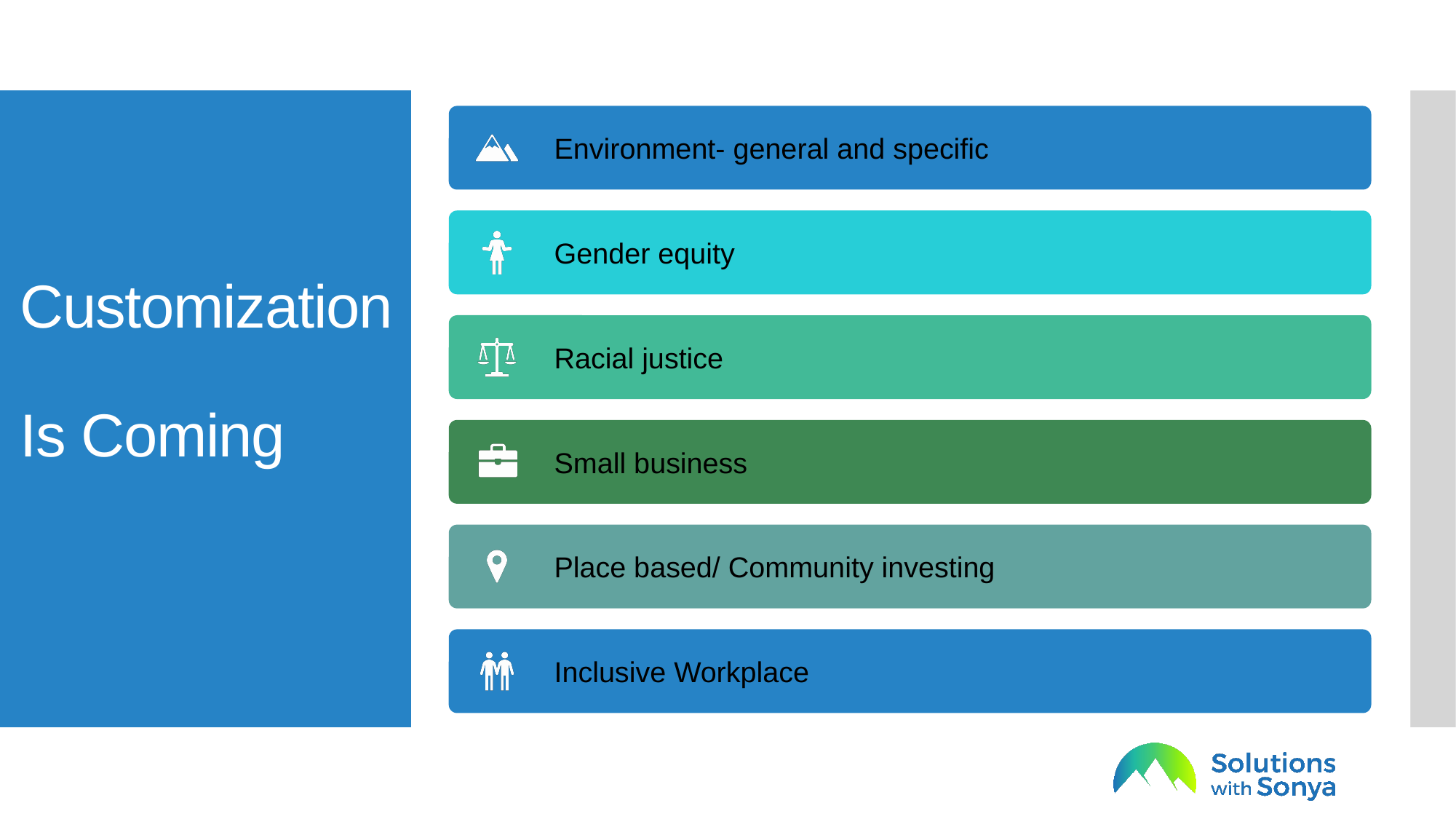

Environment- general and specific
Gender equity
Racial justice
Small business
Place based/ Community investing
Inclusive Workplace
# Customization Is Coming